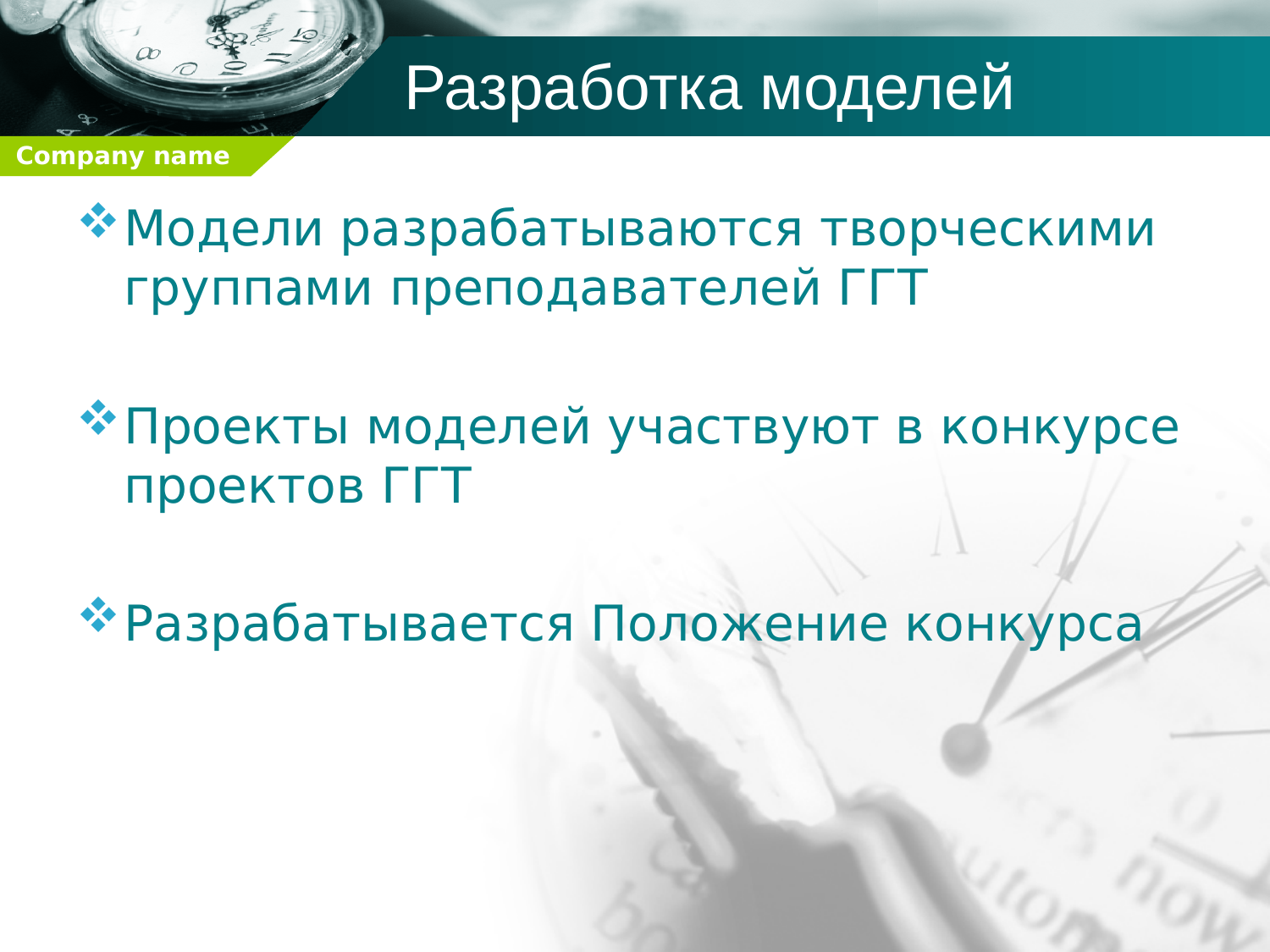

# Разработка моделей
Модели разрабатываются творческими группами преподавателей ГГТ

Проекты моделей участвуют в конкурсе проектов ГГТ

Разрабатывается Положение конкурса